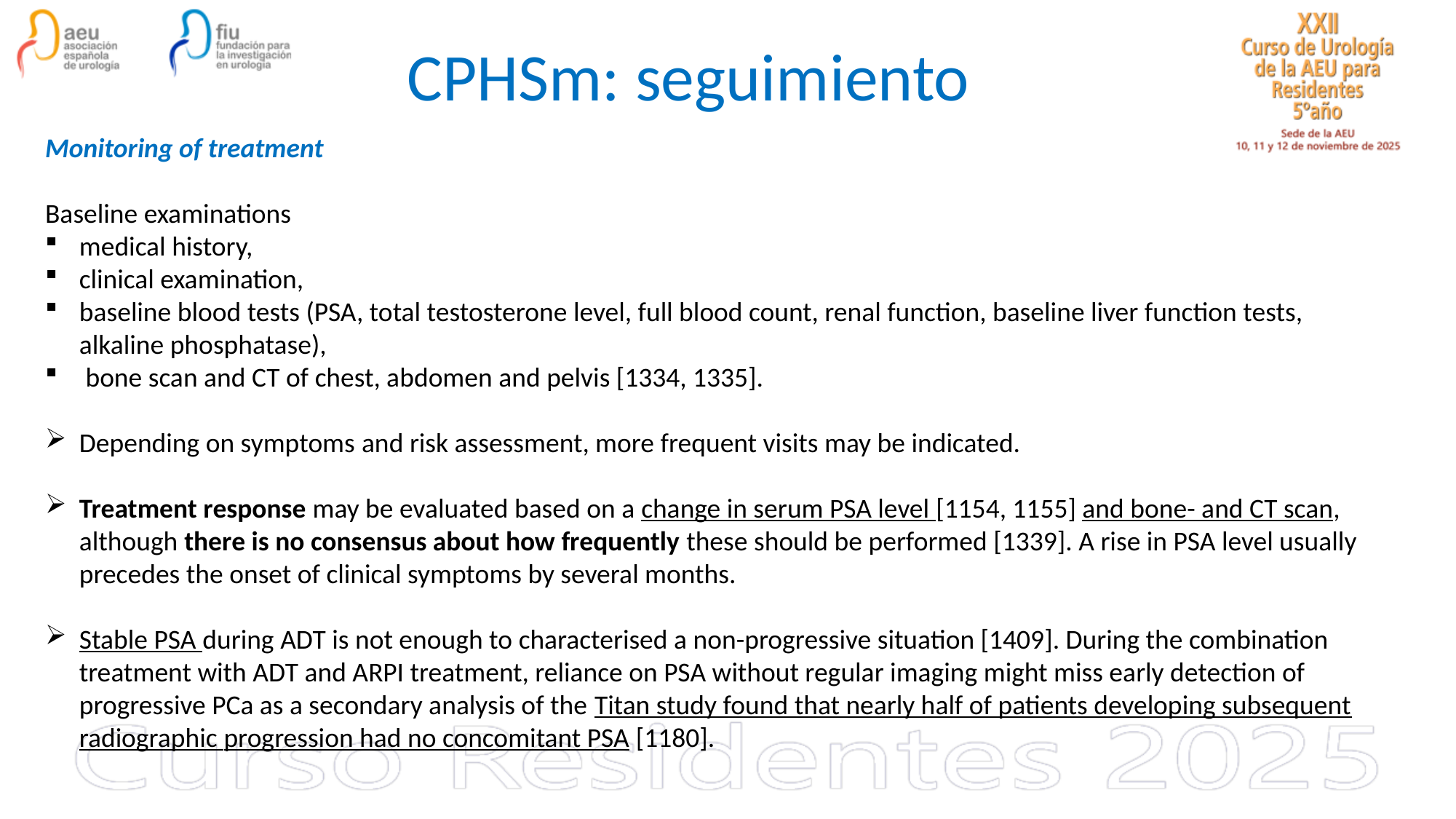

# CPHSm: seguimiento
Monitoring of treatment

Baseline examinations
medical history,
clinical examination,
baseline blood tests (PSA, total testosterone level, full blood count, renal function, baseline liver function tests, alkaline phosphatase),
 bone scan and CT of chest, abdomen and pelvis [1334, 1335].

Depending on symptoms and risk assessment, more frequent visits may be indicated.

Treatment response may be evaluated based on a change in serum PSA level [1154, 1155] and bone- and CT scan, although there is no consensus about how frequently these should be performed [1339]. A rise in PSA level usually precedes the onset of clinical symptoms by several months.

Stable PSA during ADT is not enough to characterised a non-progressive situation [1409]. During the combination treatment with ADT and ARPI treatment, reliance on PSA without regular imaging might miss early detection of progressive PCa as a secondary analysis of the Titan study found that nearly half of patients developing subsequent radiographic progression had no concomitant PSA [1180].